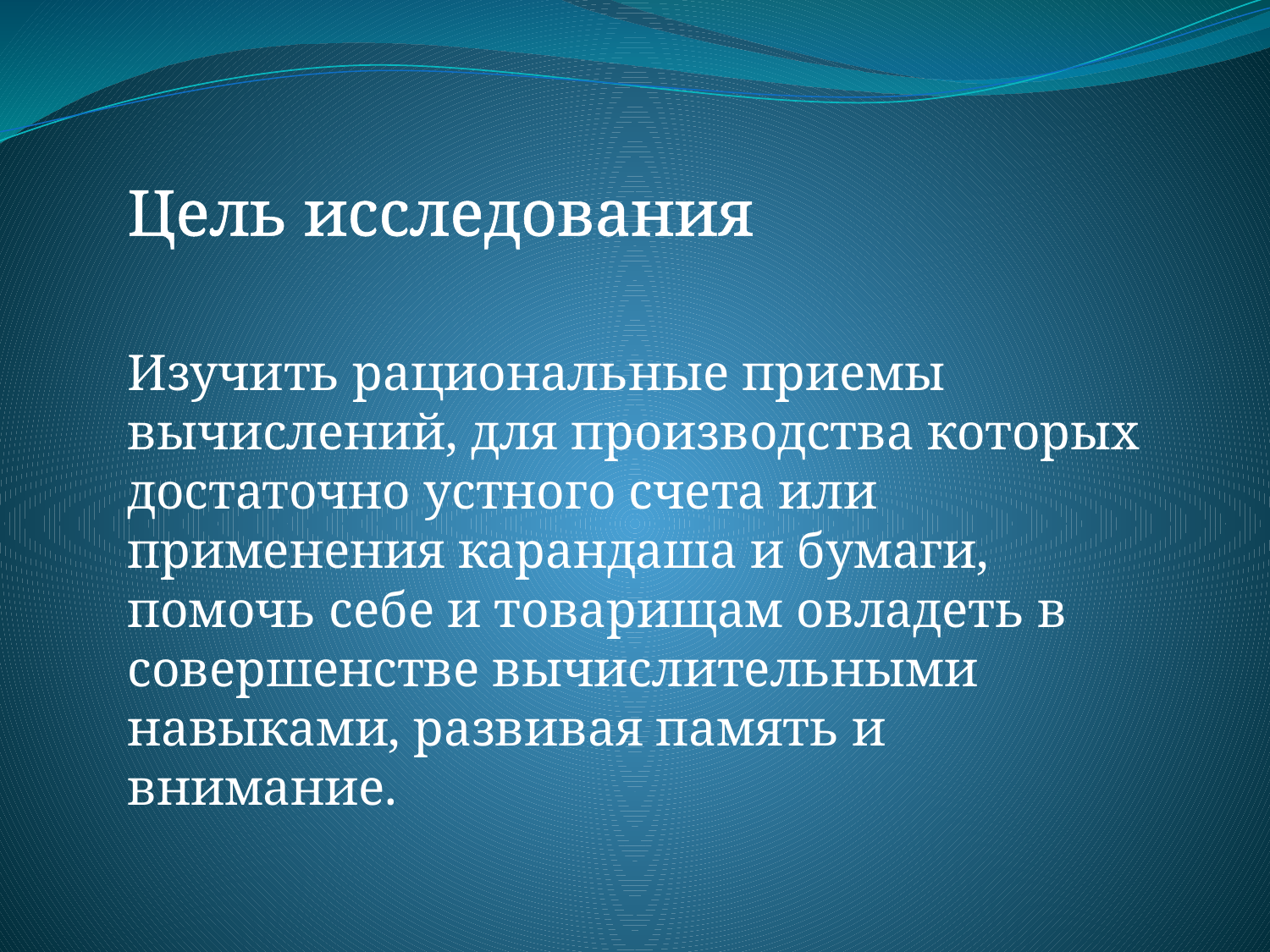

Цель исследования
Изучить рациональные приемы вычислений, для производства которых достаточно устного счета или применения карандаша и бумаги, помочь себе и товарищам овладеть в совершенстве вычислительными навыками, развивая память и внимание.